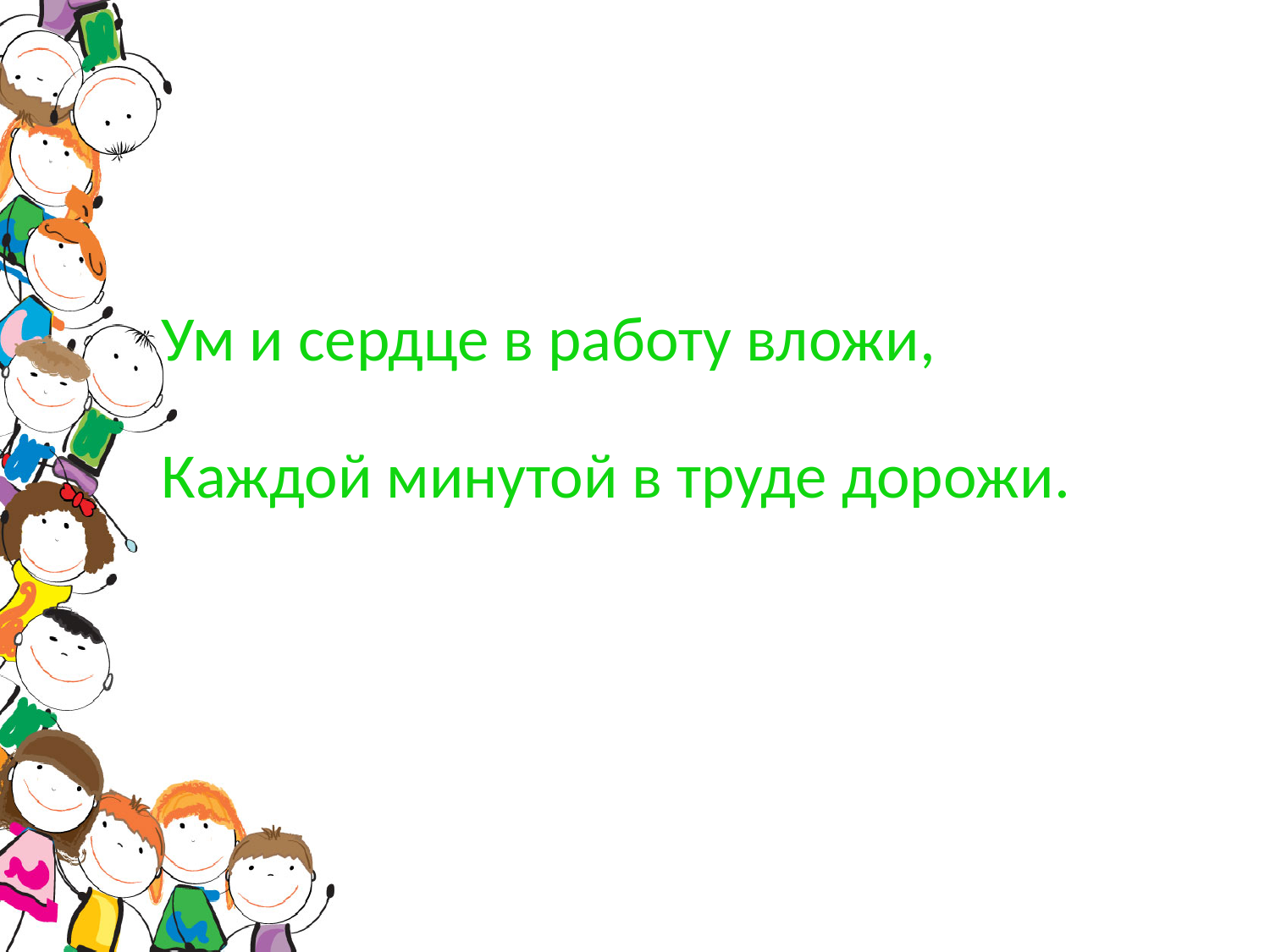

# Ум и сердце в работу вложи, Каждой минутой в труде дорожи.